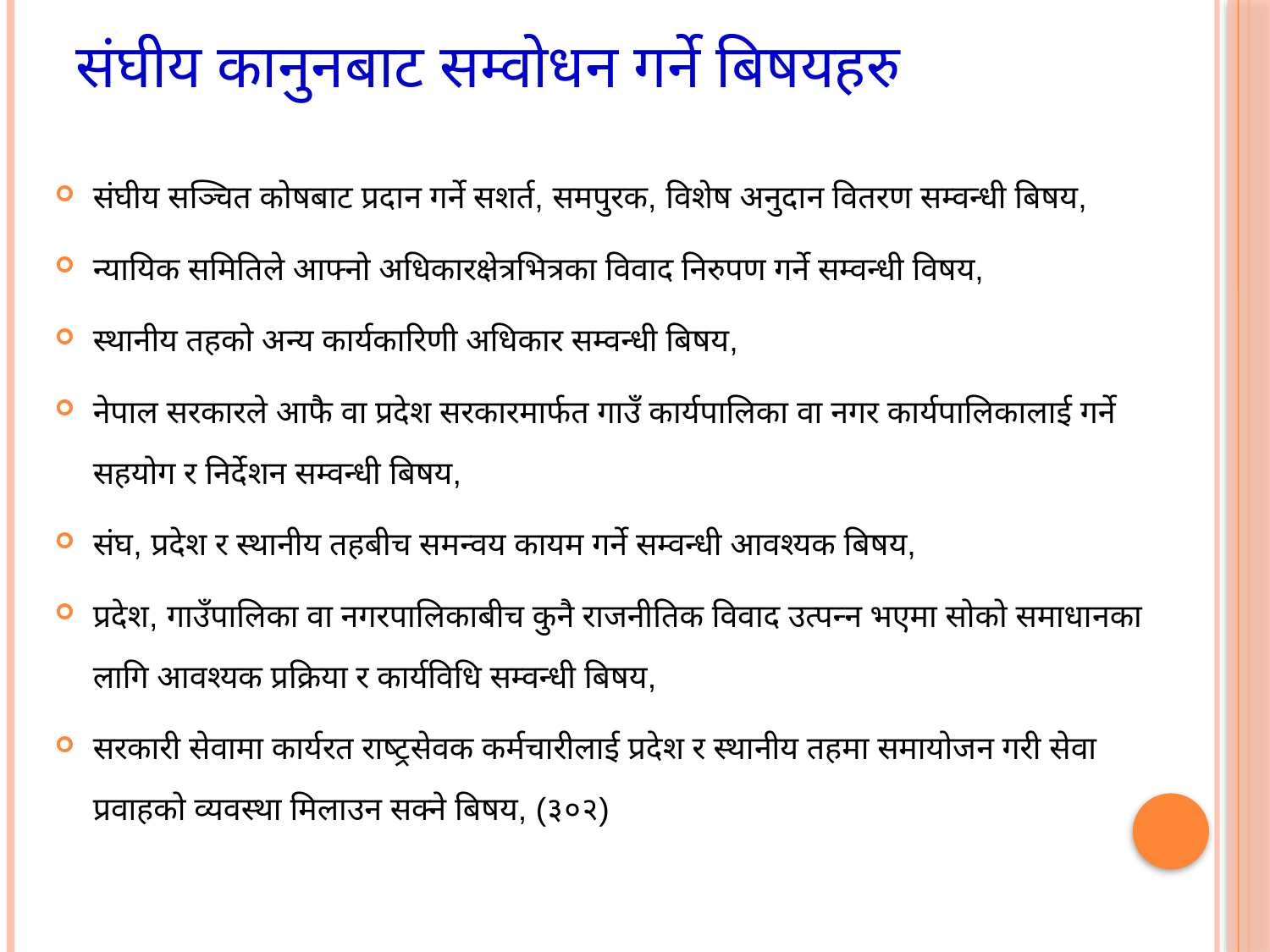

# संघीय कानुनबाट सम्वोधन गर्ने बिषयहरु
संघीय सञ्चित कोषबाट प्रदान गर्ने सशर्त, समपुरक, विशेष अनुदान वितरण सम्वन्धी बिषय,
न्यायिक समितिले आफ्नो अधिकारक्षेत्रभित्रका विवाद निरुपण गर्ने सम्वन्धी विषय,
स्थानीय तहको अन्य कार्यकारिणी अधिकार सम्वन्धी बिषय,
नेपाल सरकारले आफै वा प्रदेश सरकारमार्फत गाउँ कार्यपालिका वा नगर कार्यपालिकालाई गर्ने सहयोग र निर्देशन सम्वन्धी बिषय,
संघ, प्रदेश र स्थानीय तहबीच समन्वय कायम गर्ने सम्वन्धी आवश्यक बिषय,
प्रदेश, गाउँपालिका वा नगरपालिकाबीच कुनै राजनीतिक विवाद उत्पन्न भएमा सोको समाधानका लागि आवश्यक प्रक्रिया र कार्यविधि सम्वन्धी बिषय,
सरकारी सेवामा कार्यरत राष्ट्रसेवक कर्मचारीलाई प्रदेश र स्थानीय तहमा समायोजन गरी सेवा प्रवाहको व्यवस्था मिलाउन सक्ने बिषय, (३०२)